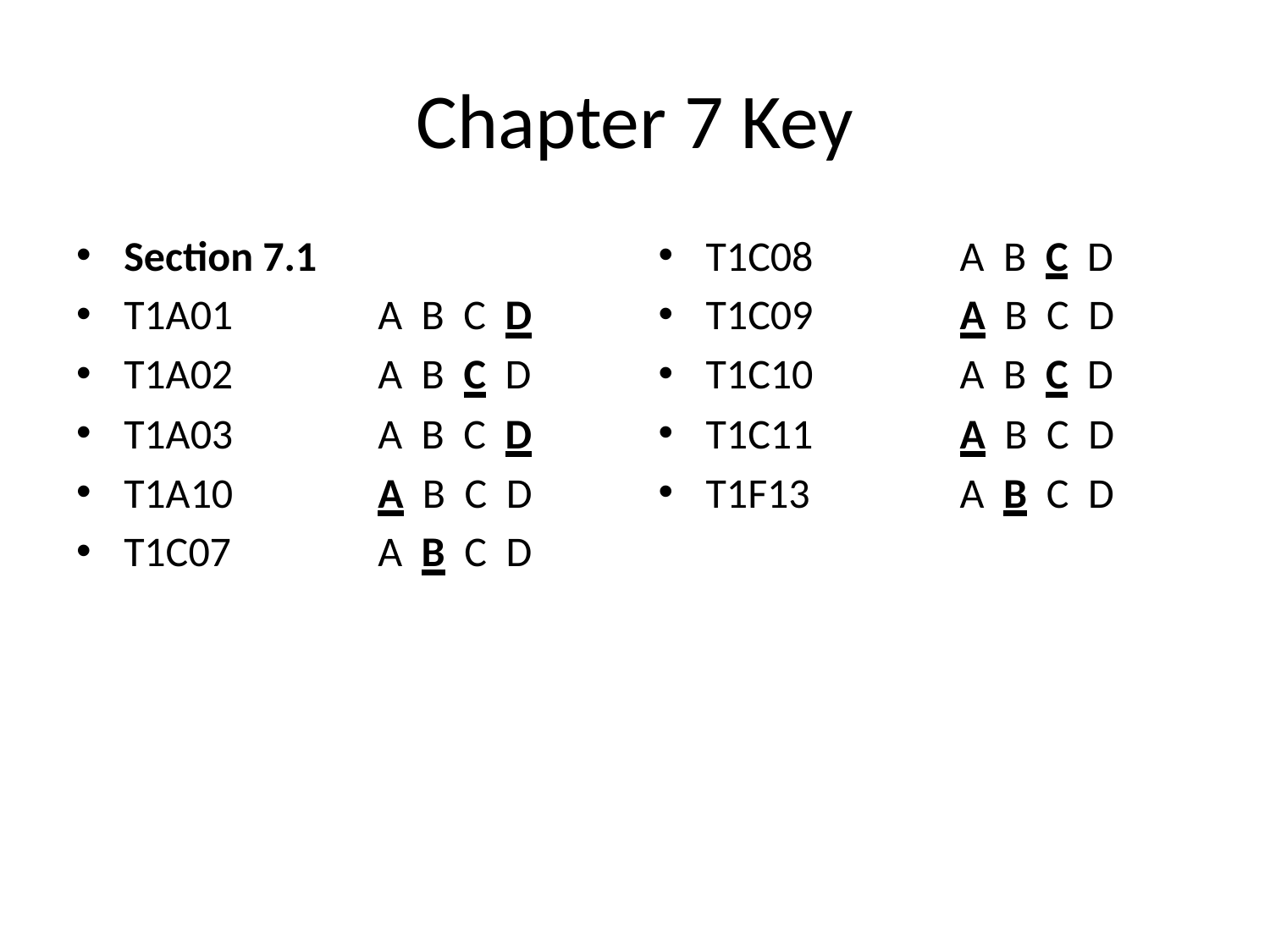

# Chapter 7 Key
Section 7.1
T1A01		A  B  C  D
T1A02		A  B  C  D
T1A03		A  B  C  D
T1A10		A  B  C  D
T1C07		A  B  C  D
T1C08		A  B  C  D
T1C09		A  B  C  D
T1C10		A  B  C  D
T1C11		A  B  C  D
T1F13		A  B  C  D